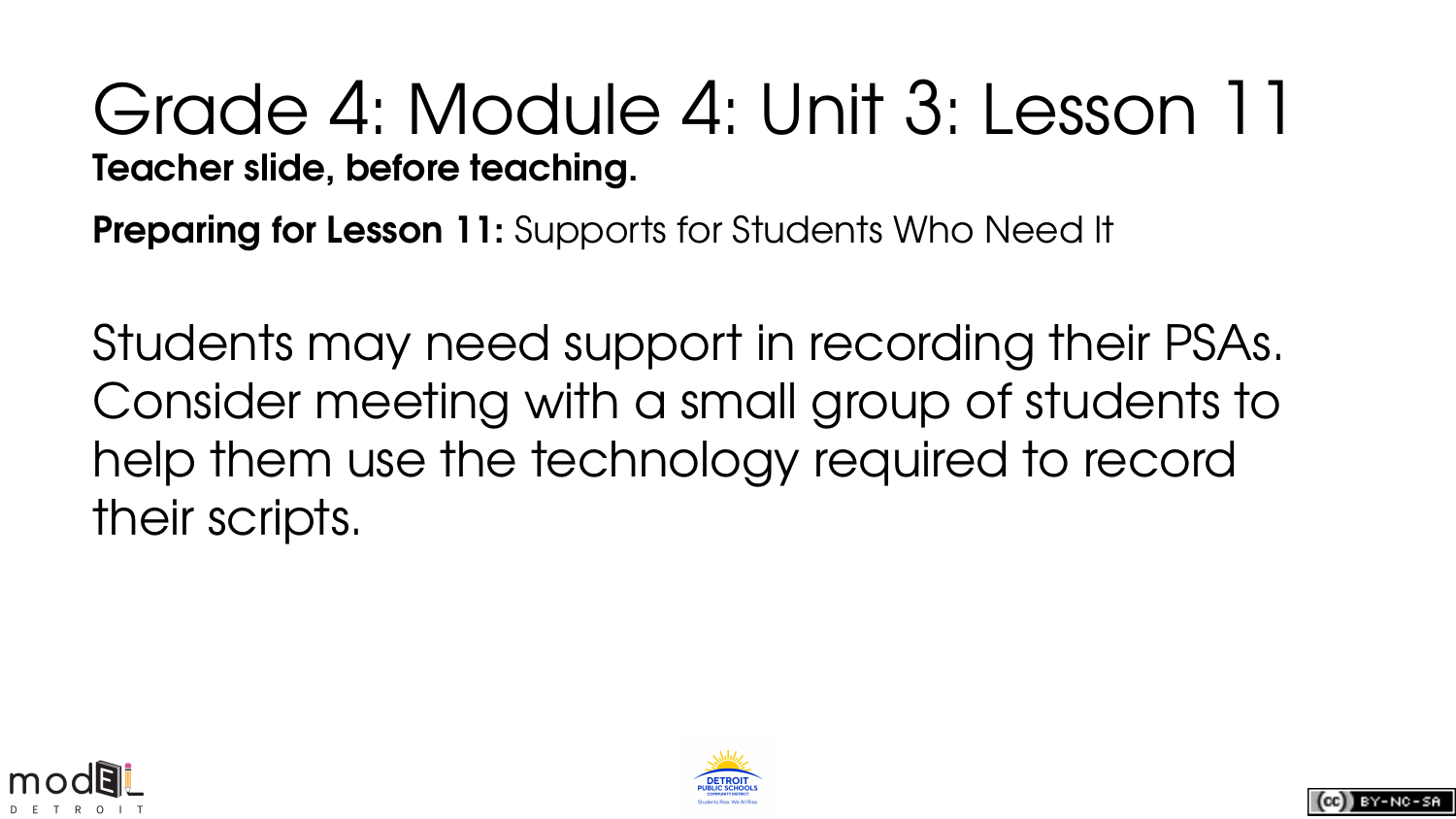

# Grade 4: Module 4: Unit 3: Lesson 11
Teacher slide, before teaching.
Preparing for Lesson 11: Supports for Students Who Need It

Students may need support in recording their PSAs. Consider meeting with a small group of students to help them use the technology required to record their scripts.